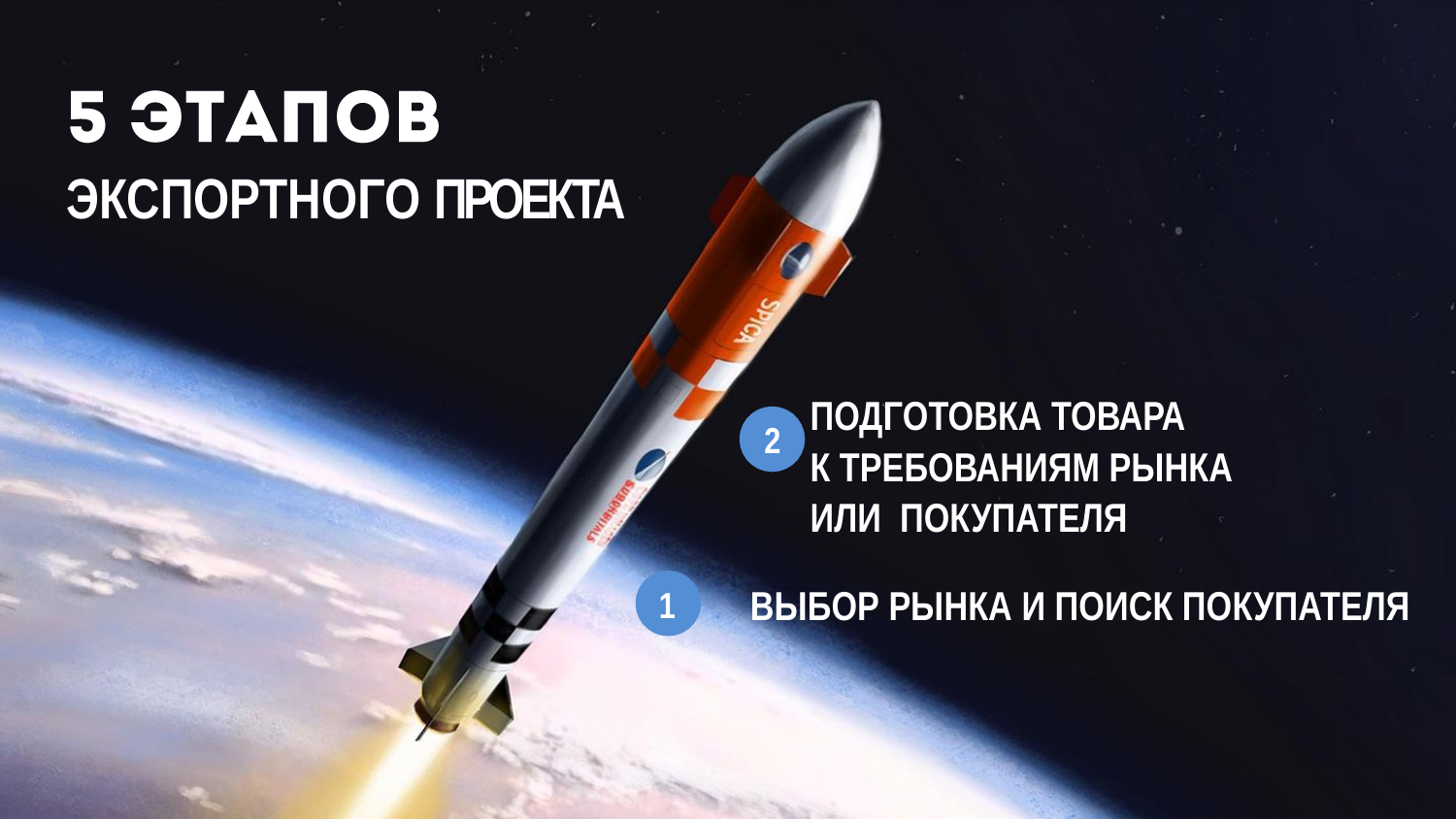

# экспортного проекта
Подготовка товара
к требованиям рынка
или  покупателя

2

Выбор рынка и поиск покупателя
1